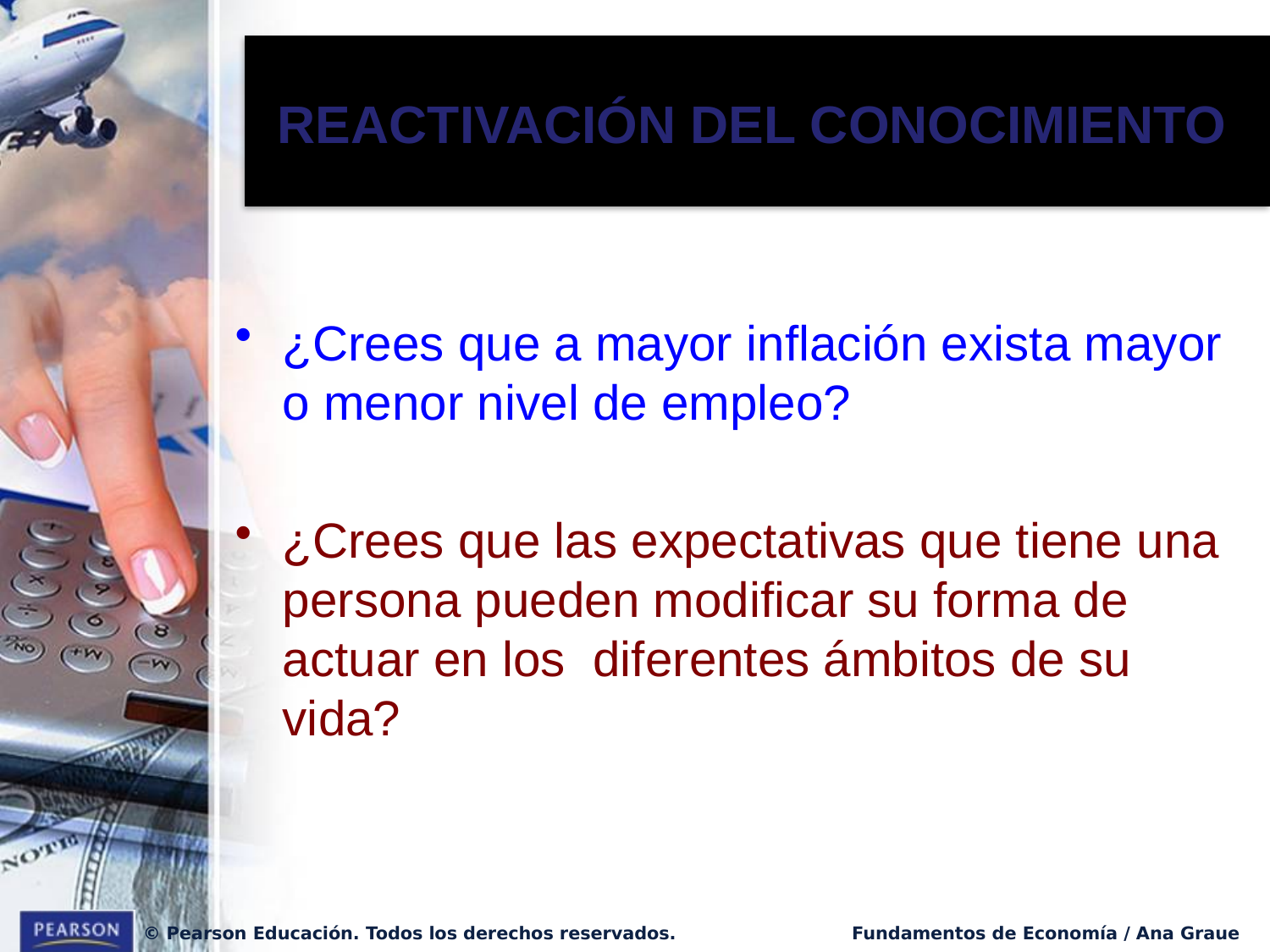

REACTIVACIÓN DEL CONOCIMIENTO

¿Crees que a mayor inflación exista mayor o menor nivel de empleo?

¿Crees que las expectativas que tiene una persona pueden modificar su forma de actuar en los  diferentes ámbitos de su vida?